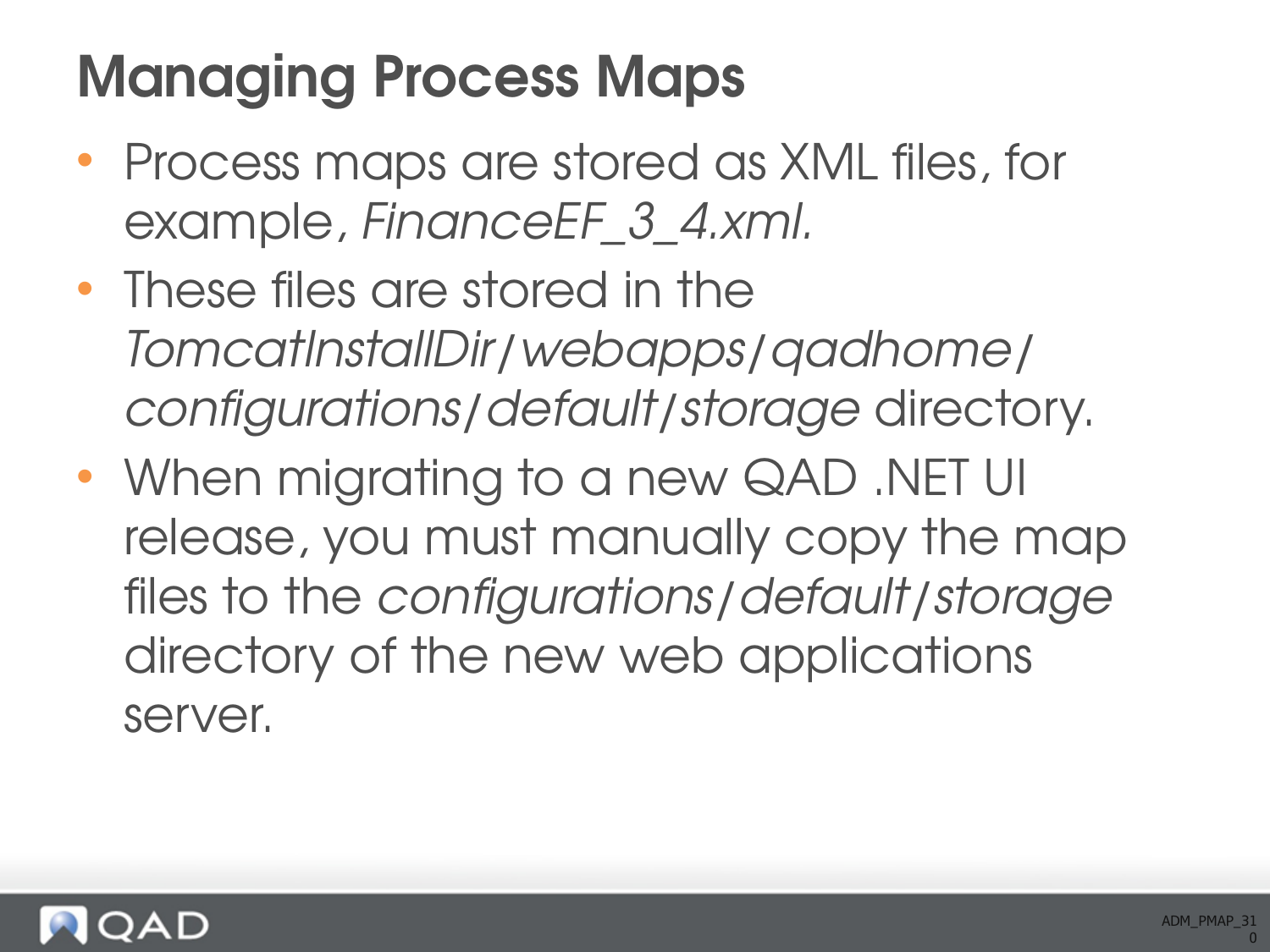

# Managing Process Maps
Process maps are stored as XML files, for example, FinanceEF_3_4.xml.
These files are stored in the TomcatInstallDir/webapps/qadhome/
configurations/default/storage directory.
When migrating to a new QAD .NET UI release, you must manually copy the map files to the configurations/default/storage directory of the new web applications server.

ADM_PMAP_310